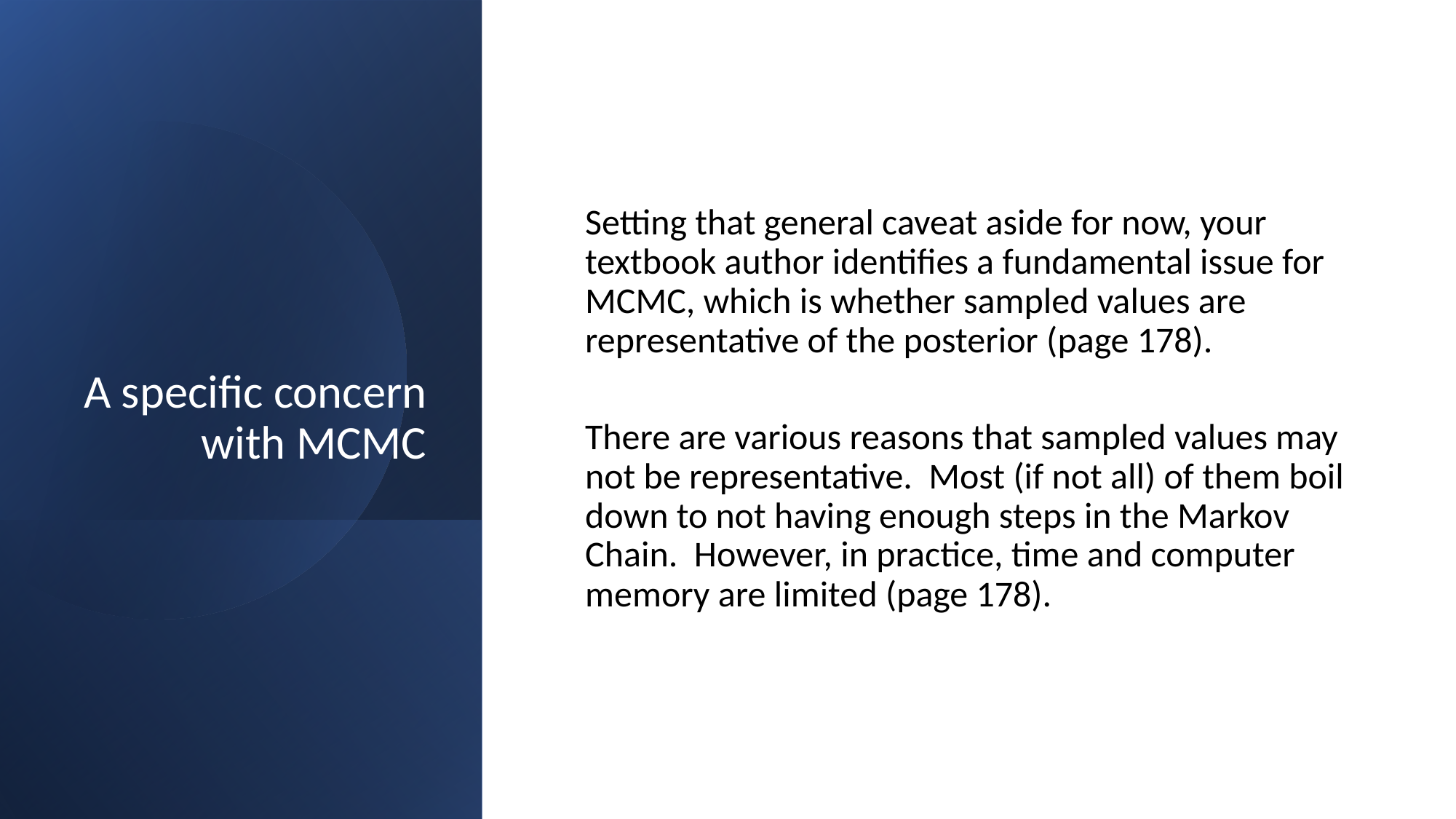

# A specific concern with MCMC
Setting that general caveat aside for now, your textbook author identifies a fundamental issue for MCMC, which is whether sampled values are representative of the posterior (page 178).

There are various reasons that sampled values may not be representative.  Most (if not all) of them boil down to not having enough steps in the Markov Chain.  However, in practice, time and computer memory are limited (page 178).